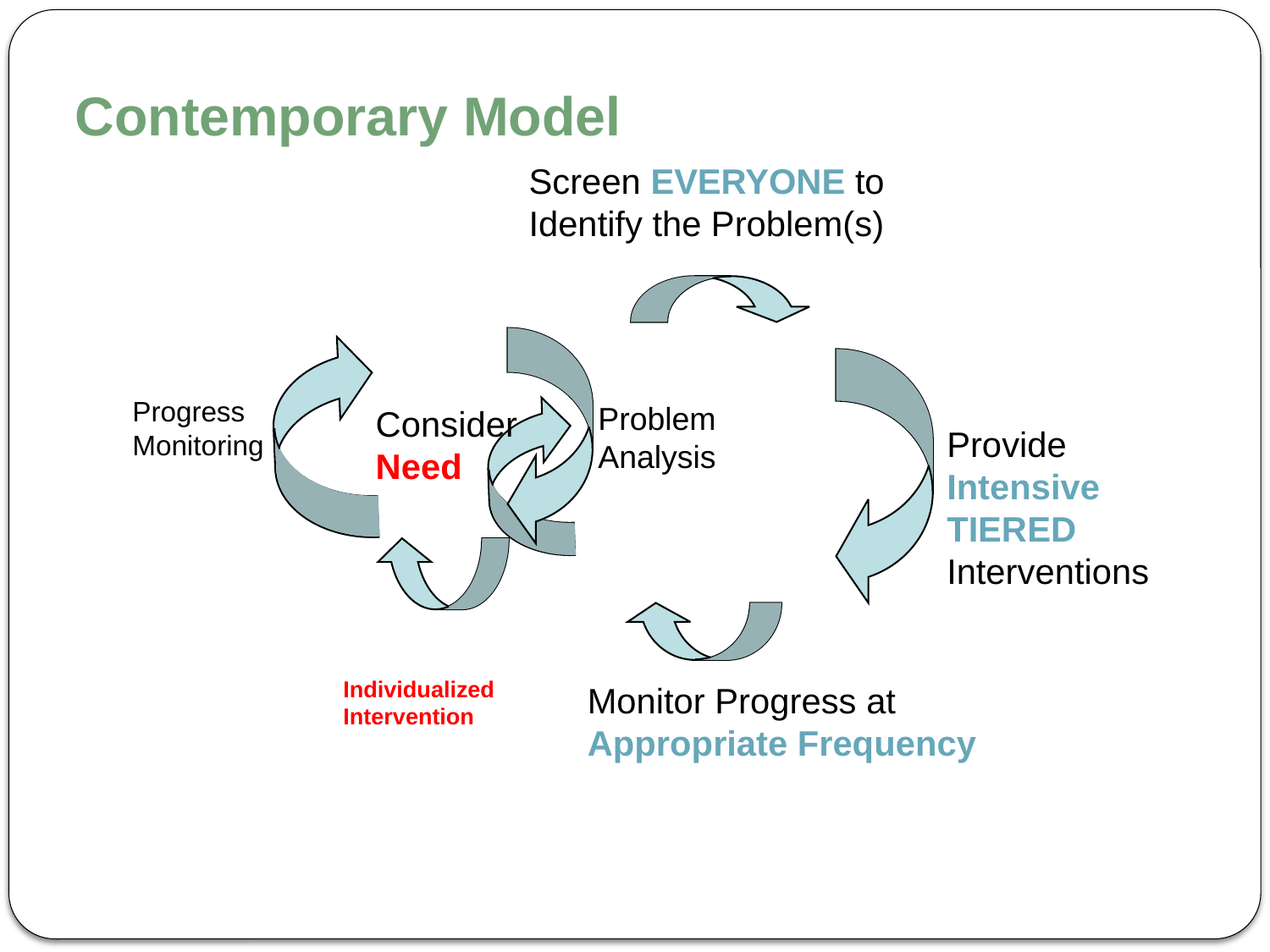

# Contemporary Model
Screen EVERYONE to Identify the Problem(s)

Progress Monitoring
Problem Analysis

Individualized Intervention

Provide Intensive TIERED Interventions

Consider  Need

Monitor Progress at Appropriate Frequency